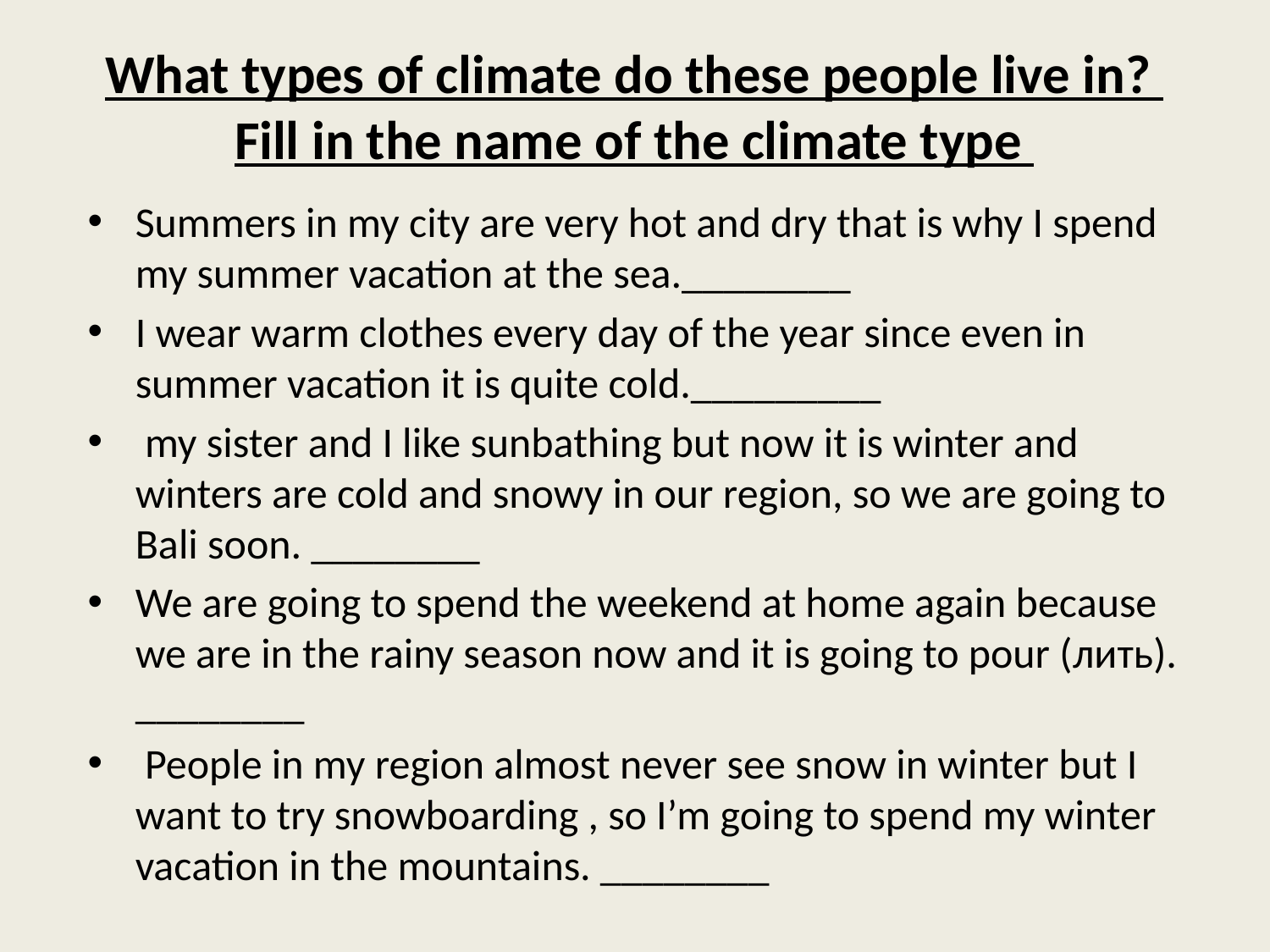

# What types of climate do these people live in? Fill in the name of the climate type
Summers in my city are very hot and dry that is why I spend my summer vacation at the sea.________
I wear warm clothes every day of the year since even in summer vacation it is quite cold._________
 my sister and I like sunbathing but now it is winter and winters are cold and snowy in our region, so we are going to Bali soon. ________
We are going to spend the weekend at home again because we are in the rainy season now and it is going to pour (лить). ________
 People in my region almost never see snow in winter but I want to try snowboarding , so I’m going to spend my winter vacation in the mountains. ________